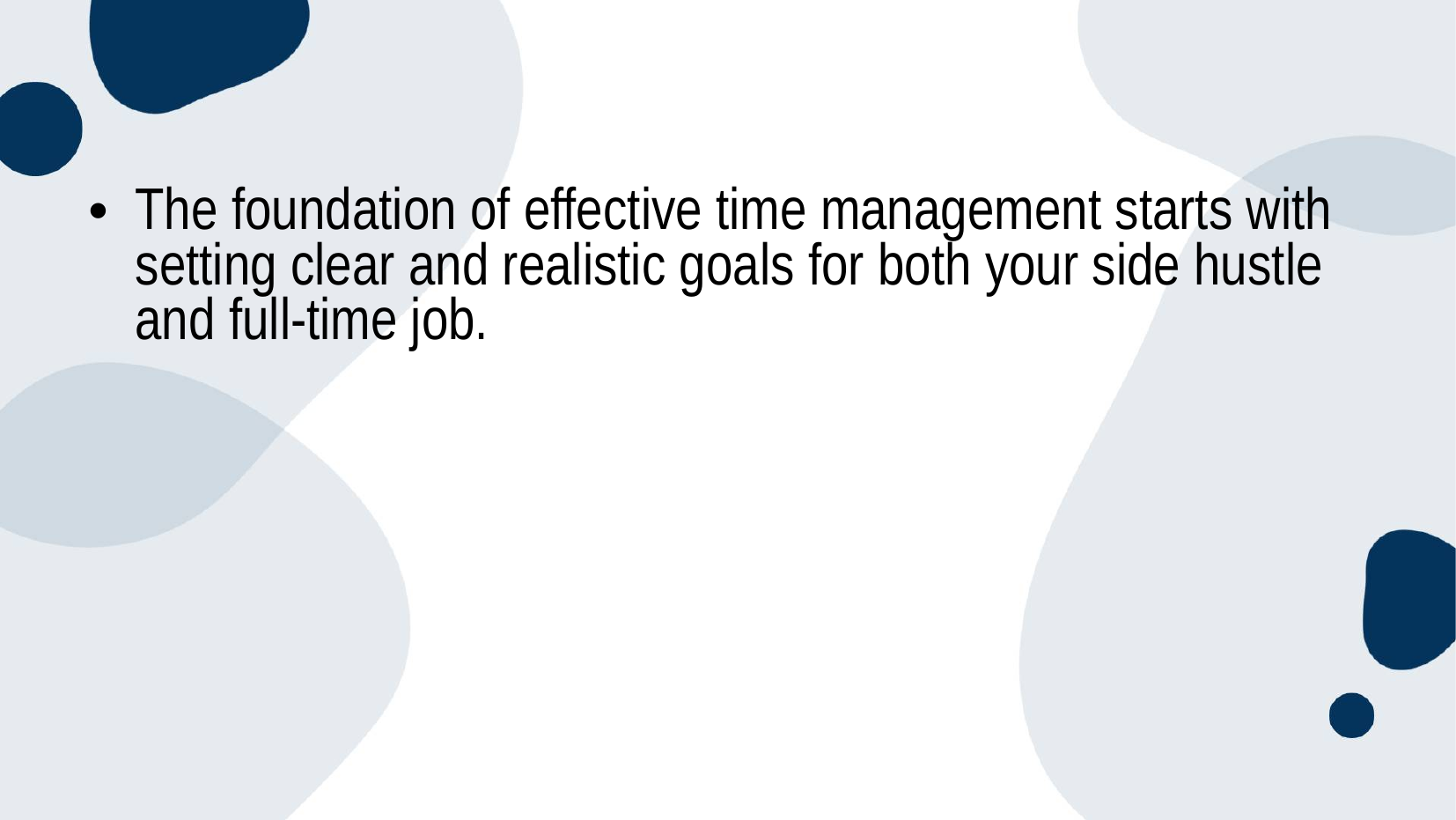

#
The foundation of effective time management starts with setting clear and realistic goals for both your side hustle and full-time job.